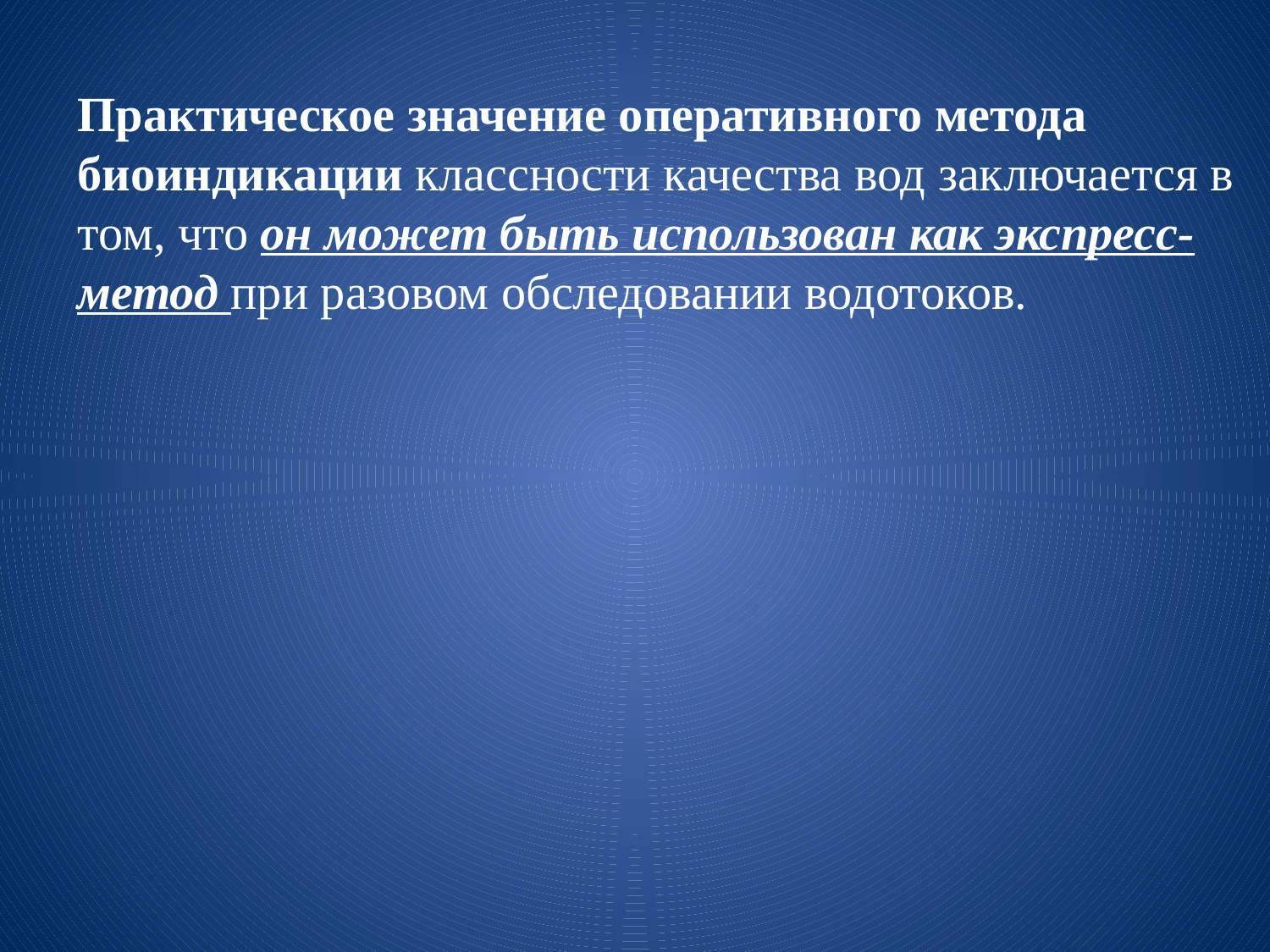

Практическое значение оперативного метода биоиндикации классности качества вод заключается в том, что он может быть использован как экспресс-метод при разовом обследовании водотоков.